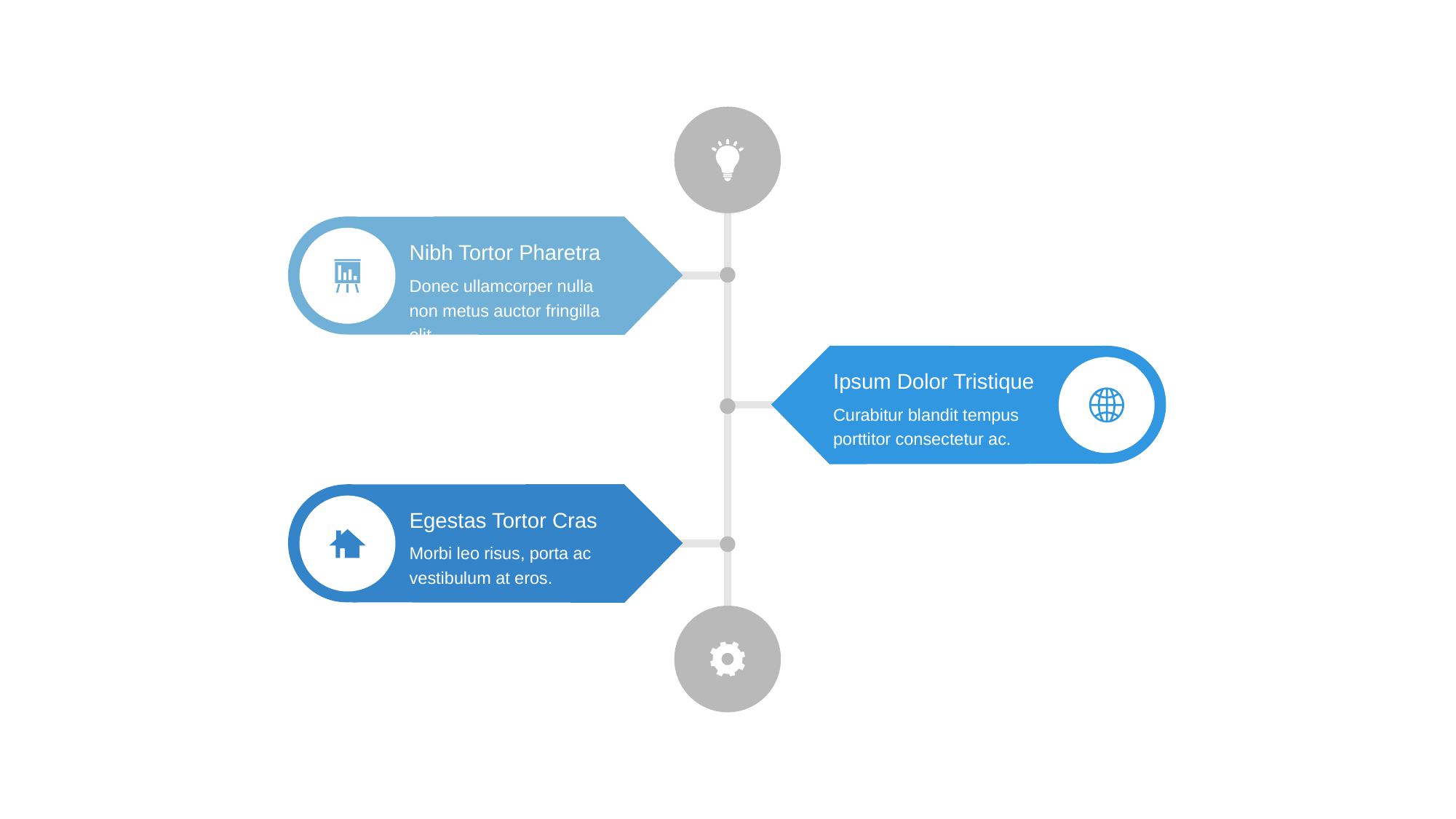

Nibh Tortor Pharetra
Donec ullamcorper nulla non metus auctor fringilla elit.

Ipsum Dolor Tristique
Curabitur blandit tempus porttitor consectetur ac.

Egestas Tortor Cras
Morbi leo risus, porta ac vestibulum at eros.